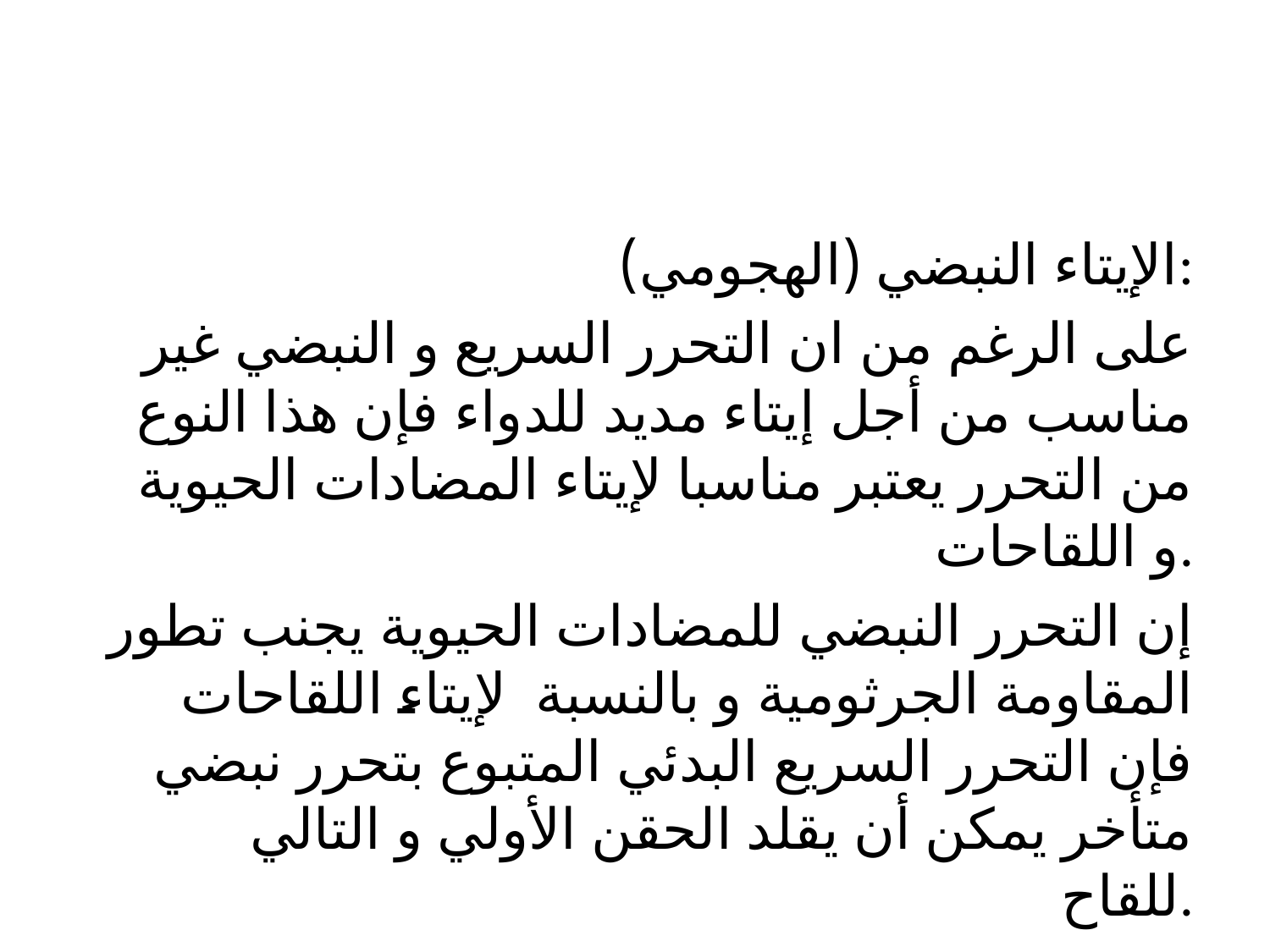

الإيتاء النبضي (الهجومي):
على الرغم من ان التحرر السريع و النبضي غير مناسب من أجل إيتاء مديد للدواء فإن هذا النوع من التحرر يعتبر مناسبا لإيتاء المضادات الحيوية و اللقاحات.
إن التحرر النبضي للمضادات الحيوية يجنب تطور المقاومة الجرثومية و بالنسبة  لإيتاء اللقاحات فإن التحرر السريع البدئي المتبوع بتحرر نبضي متأخر يمكن أن يقلد الحقن الأولي و التالي للقاح.